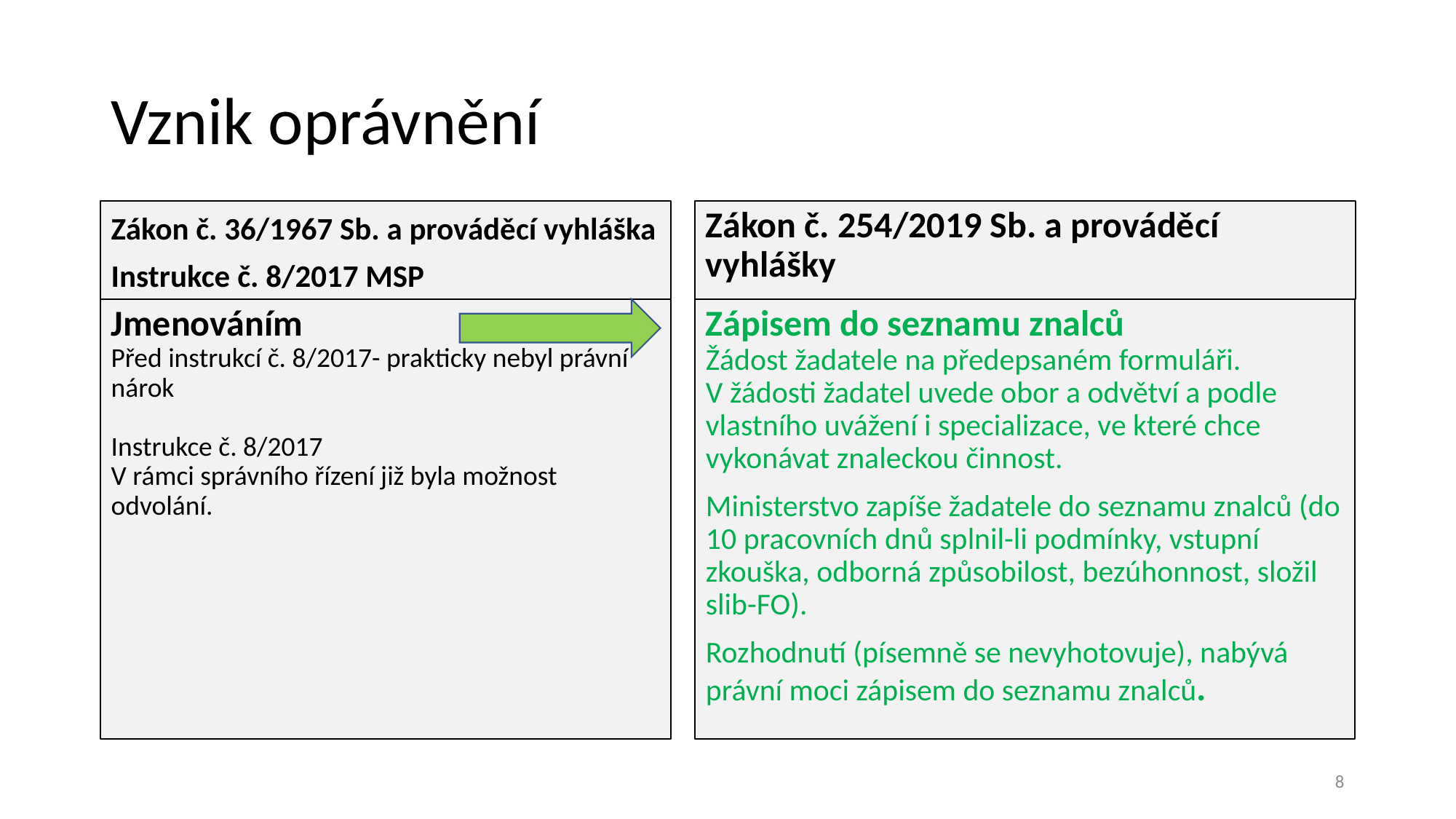

# Vznik oprávnění
Zákon č. 36/1967 Sb. a prováděcí vyhláška
Instrukce č. 8/2017 MSP
Zákon č. 254/2019 Sb. a prováděcí vyhlášky

Jmenováním
Před instrukcí č. 8/2017- prakticky nebyl právní nárok

Instrukce č. 8/2017
V rámci správního řízení již byla možnost odvolání.

Zápisem do seznamu znalců
Žádost žadatele na předepsaném formuláři.
V žádosti žadatel uvede obor a odvětví a podle vlastního uvážení i specializace, ve které chce vykonávat znaleckou činnost.
Ministerstvo zapíše žadatele do seznamu znalců (do 10 pracovních dnů splnil-li podmínky, vstupní zkouška, odborná způsobilost, bezúhonnost, složil slib-FO).
Rozhodnutí (písemně se nevyhotovuje), nabývá právní moci zápisem do seznamu znalců.

8